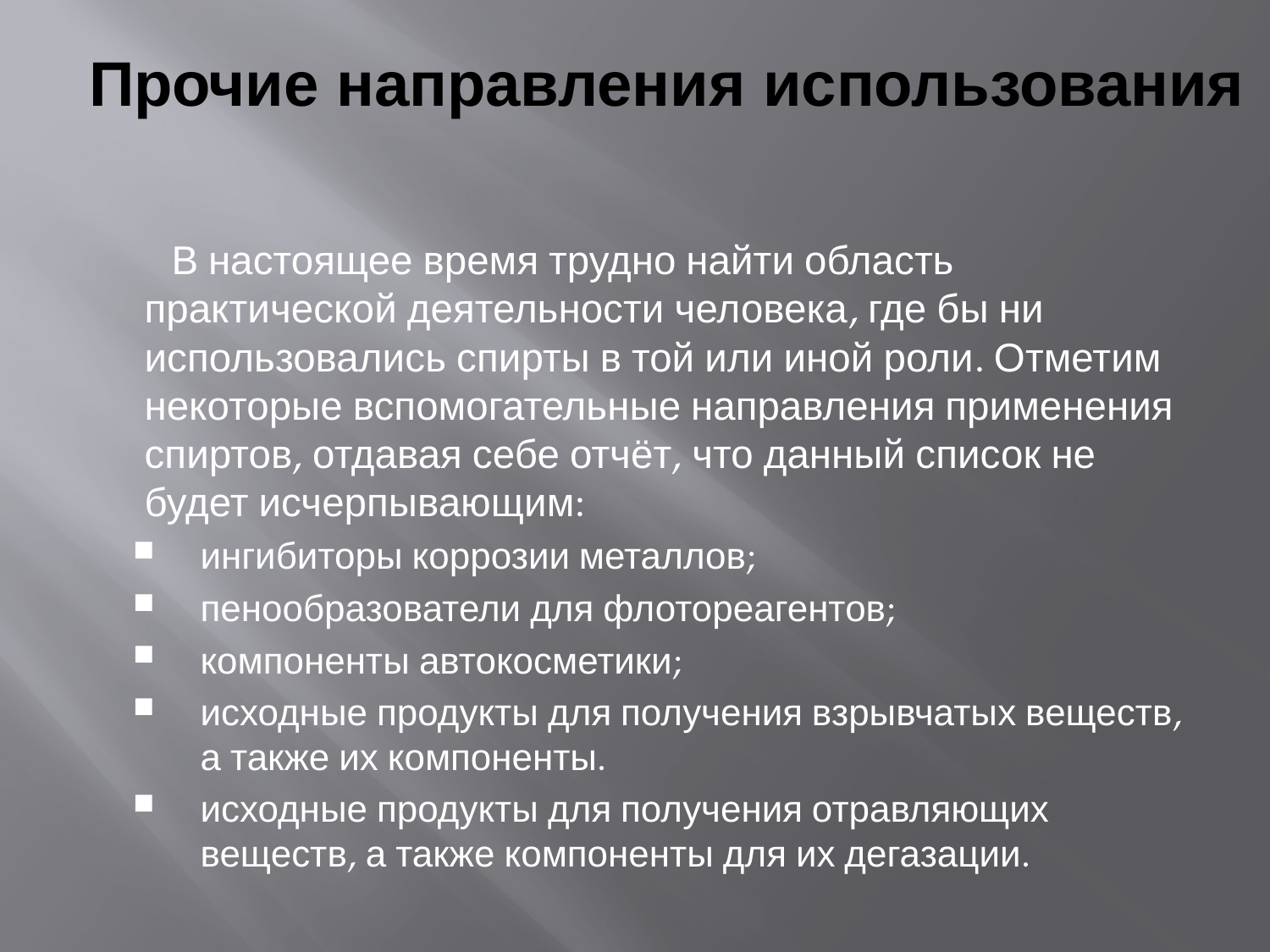

# Прочие направления использования
        В настоящее время трудно найти область практической деятельности человека, где бы ни использовались спирты в той или иной роли. Отметим некоторые вспомогательные направления применения спиртов, отдавая себе отчёт, что данный список не будет исчерпывающим:
ингибиторы коррозии металлов;
пенообразователи для флотореагентов;
компоненты автокосметики;
исходные продукты для получения взрывчатых веществ, а также их компоненты.
исходные продукты для получения отравляющих веществ, а также компоненты для их дегазации.